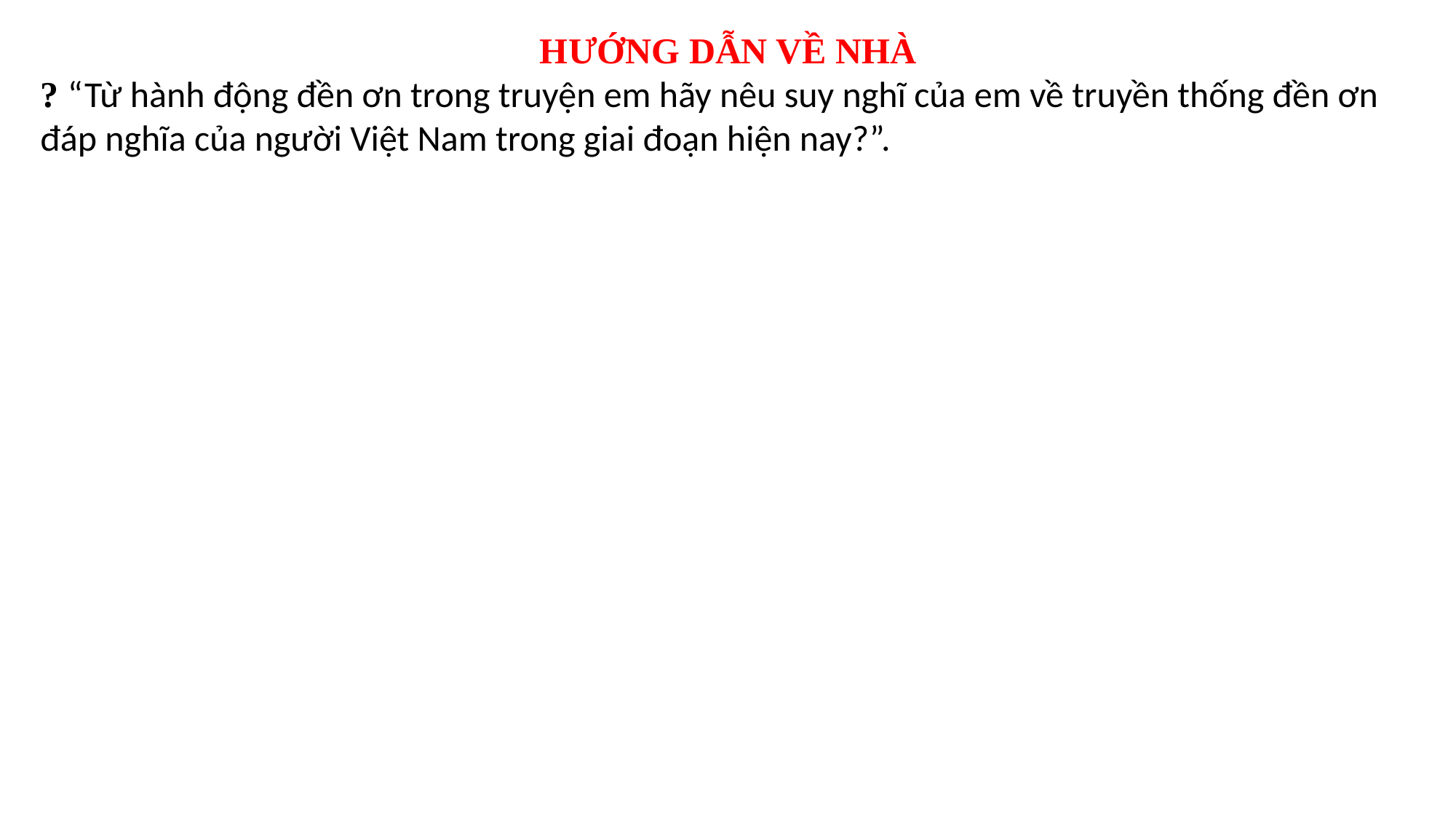

HƯỚNG DẪN VỀ NHÀ
? “Từ hành động đền ơn trong truyện em hãy nêu suy nghĩ của em về truyền thống đền ơn đáp nghĩa của người Việt Nam trong giai đoạn hiện nay?”.